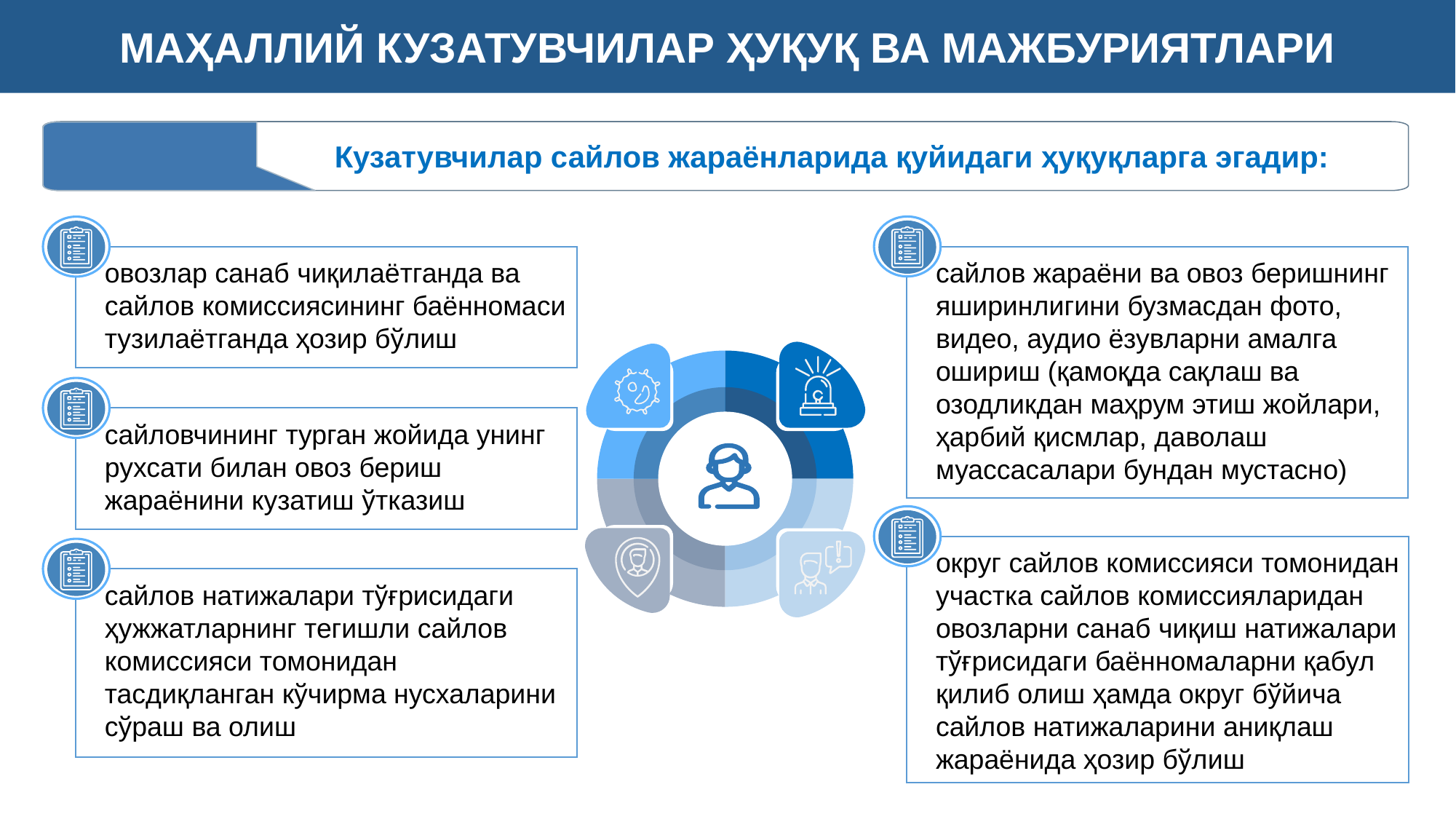

МАҲАЛЛИЙ КУЗАТУВЧИЛАР ҲУҚУҚ ВА МАЖБУРИЯТЛАРИ

Кузатувчилар сайлов жараёнларида қуйидаги ҳуқуқларга эгадир:

сайлов жараёни ва овоз беришнинг яширинлигини бузмасдан фото, видео, аудио ёзувларни амалга ошириш (қамоқда сақлаш ва озодликдан маҳрум этиш жойлари, ҳарбий қисмлар, даволаш муассасалари бундан мустасно)
овозлар санаб чиқилаётганда ва сайлов комиссиясининг баённомаси тузилаётганда ҳозир бўлиш

сайловчининг турган жойида унинг рухсати билан овоз бериш жараёнини кузатиш ўтказиш

округ сайлов комиссияси томонидан участка сайлов комиссияларидан овозларни санаб чиқиш натижалари тўғрисидаги баённомаларни қабул қилиб олиш ҳамда округ бўйича сайлов натижаларини аниқлаш жараёнида ҳозир бўлиш

сайлов натижалари тўғрисидаги ҳужжатларнинг тегишли сайлов комиссияси томонидан тасдиқланган кўчирма нусхаларини сўраш ва олиш